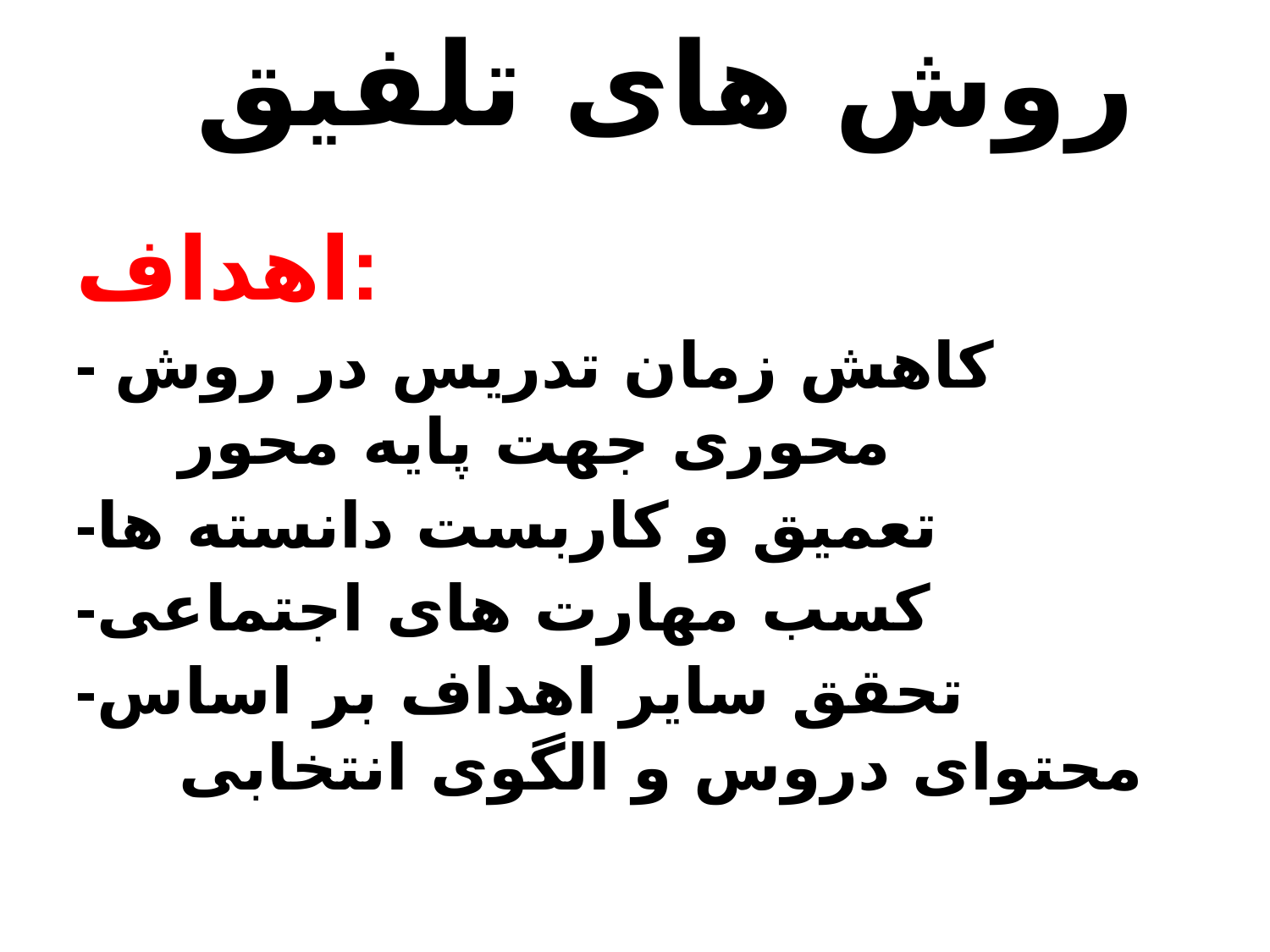

روش های تلفیق
اهداف:
- کاهش زمان تدریس در روش محوری جهت پایه محور
-تعمیق و کاربست دانسته ها
-کسب مهارت های اجتماعی
-تحقق سایر اهداف بر اساس محتوای دروس و الگوی انتخابی